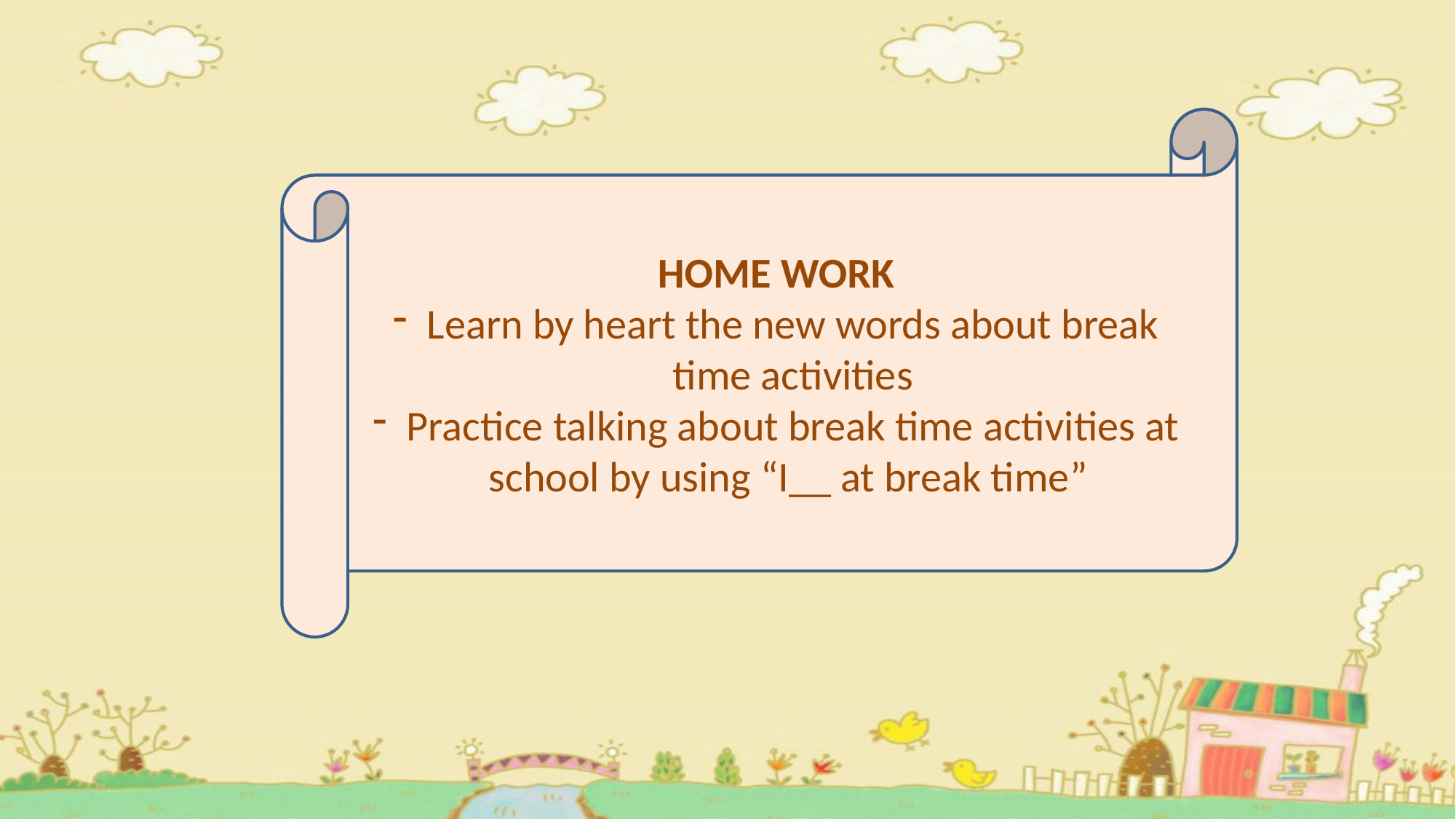

HOME WORK
Learn by heart the new words about break time activities
Practice talking about break time activities at school by using “I__ at break time”